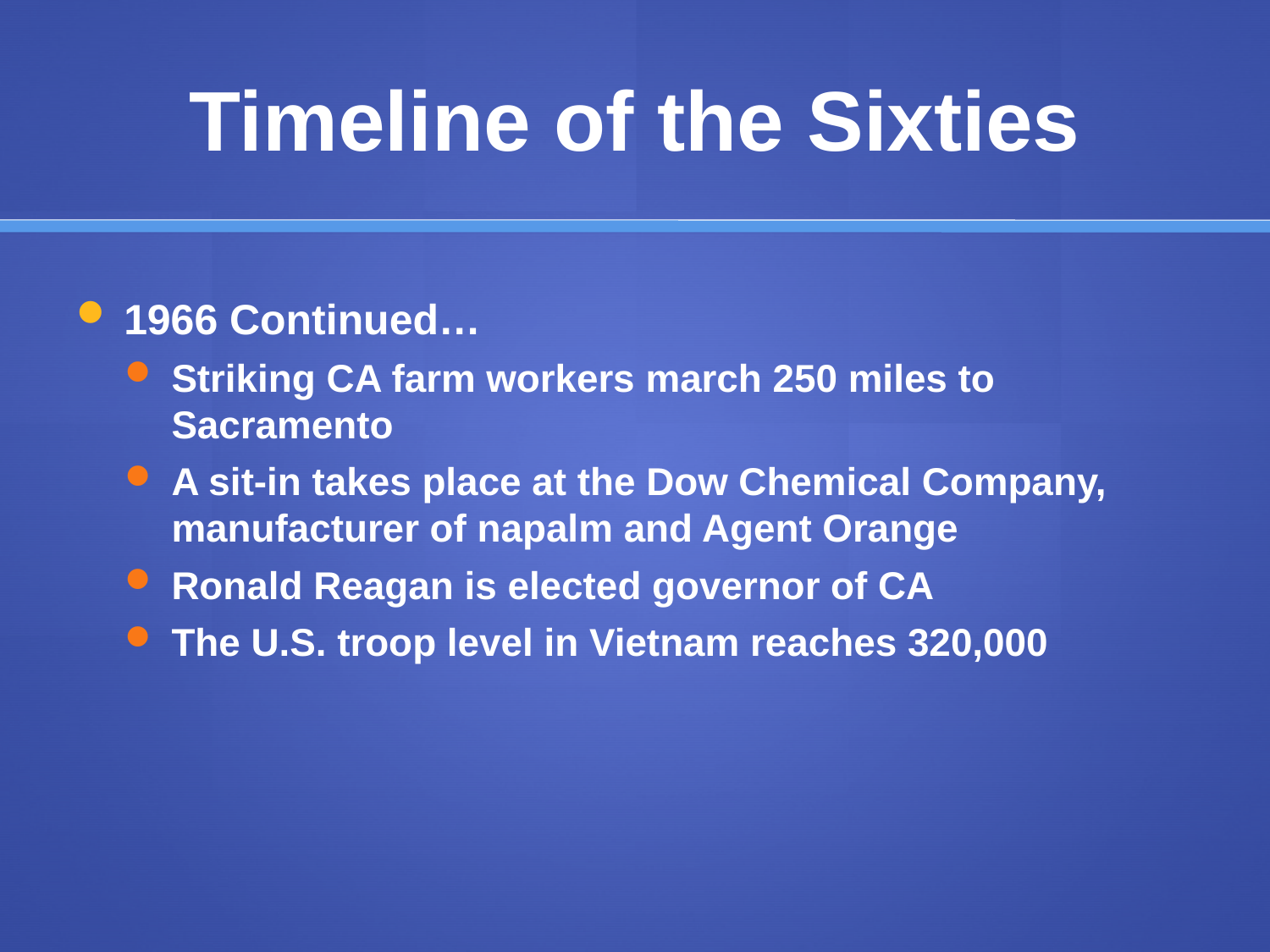

# Timeline of the Sixties
1966 Continued…
Striking CA farm workers march 250 miles to Sacramento
A sit-in takes place at the Dow Chemical Company, manufacturer of napalm and Agent Orange
Ronald Reagan is elected governor of CA
The U.S. troop level in Vietnam reaches 320,000